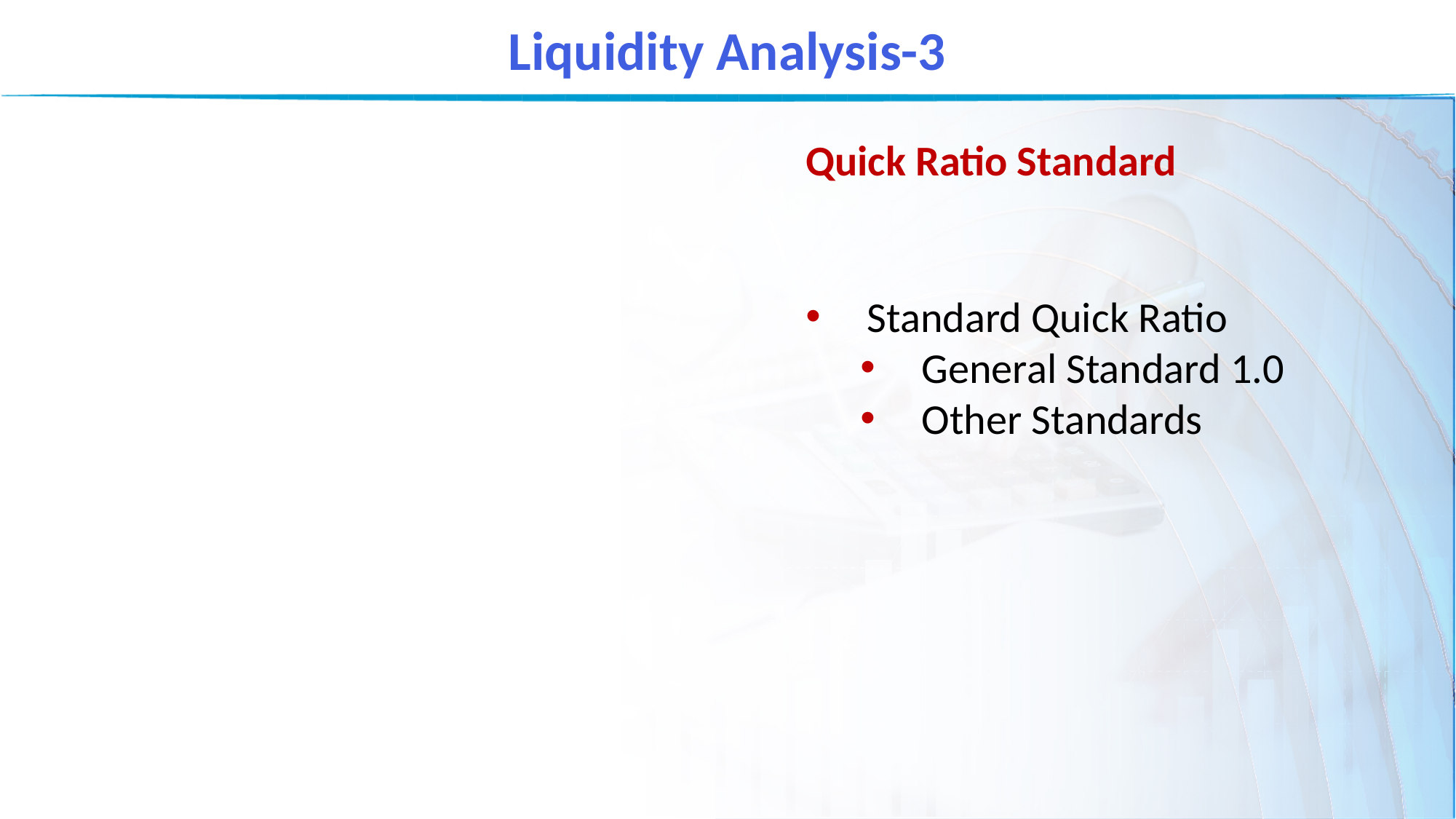

Liquidity Analysis-3
Quick Ratio Standard

Standard Quick Ratio
General Standard 1.0
Other Standards